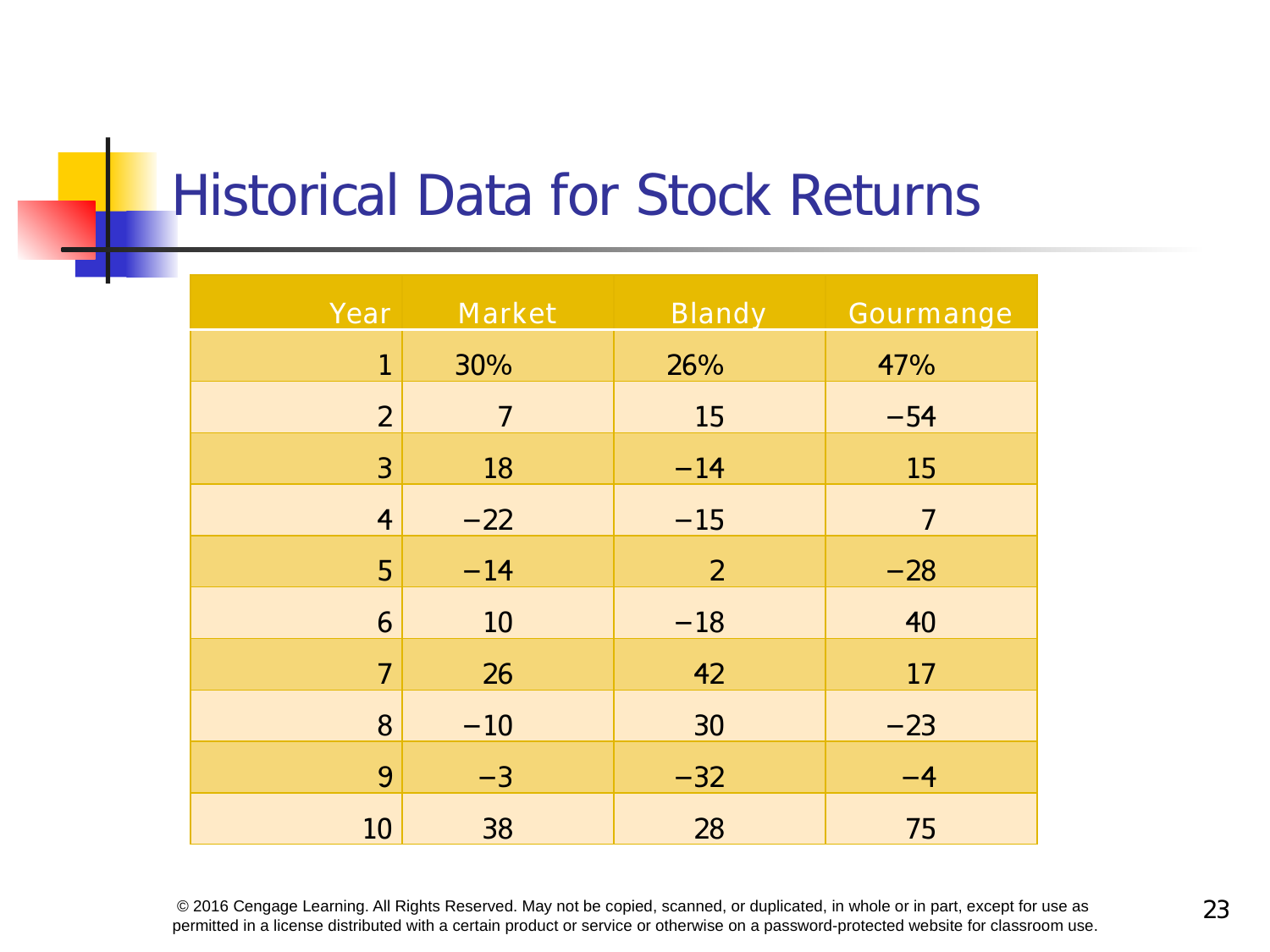

Historical Data for Stock Returns
| Year | Market | Blandy | Gourmange |
| --- | --- | --- | --- |
| 1 | 30% | 26% | 47% |
| 2 | 7 | 15 | −54 |
| 3 | 18 | −14 | 15 |
| 4 | −22 | −15 | 7 |
| 5 | −14 | 2 | −28 |
| 6 | 10 | −18 | 40 |
| 7 | 26 | 42 | 17 |
| 8 | −10 | 30 | −23 |
| 9 | −3 | −32 | −4 |
| 10 | 38 | 28 | 75 |
23